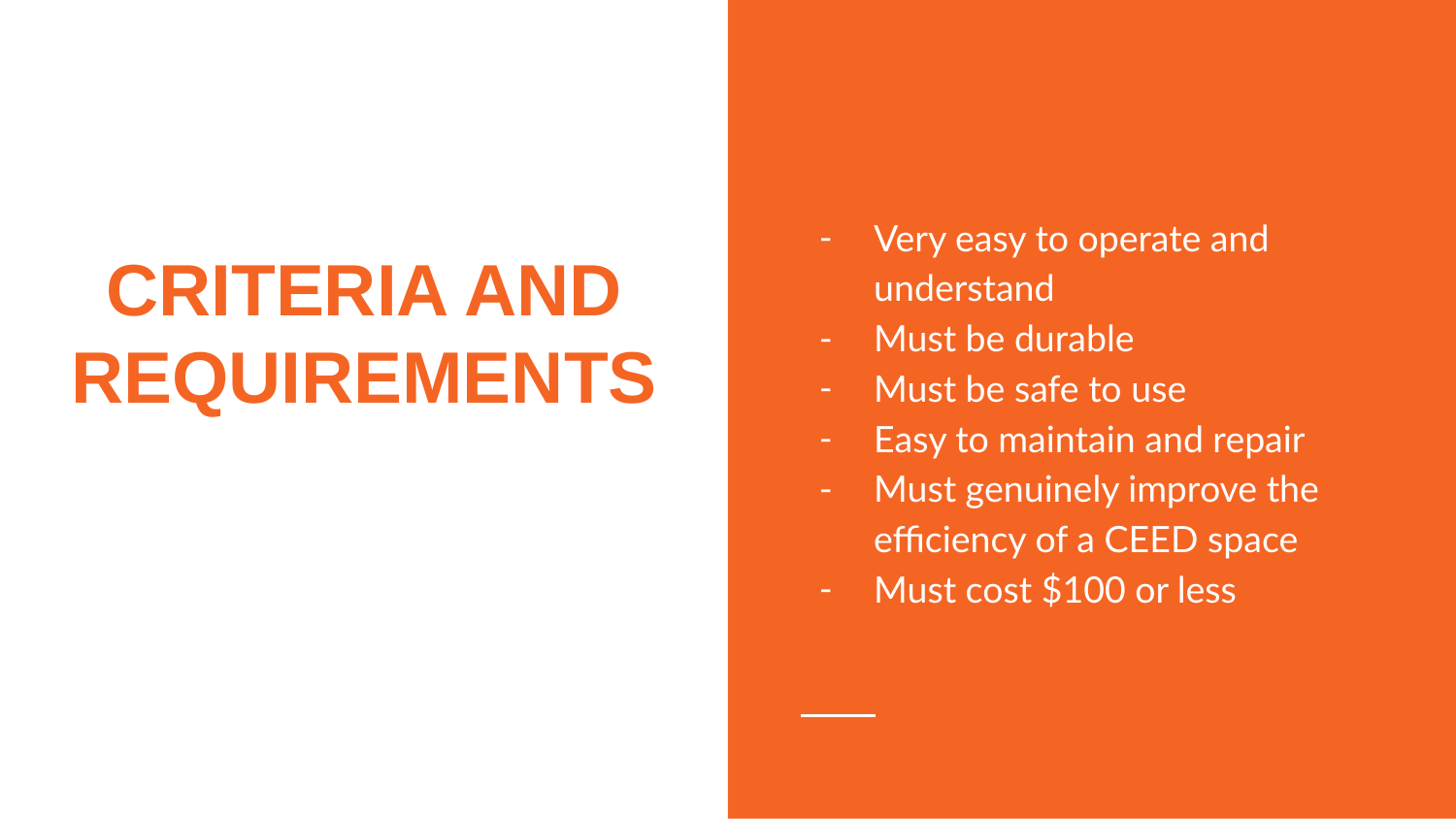

Very easy to operate and understand
Must be durable
Must be safe to use
Easy to maintain and repair
Must genuinely improve the efficiency of a CEED space
Must cost $100 or less
# CRITERIA AND REQUIREMENTS